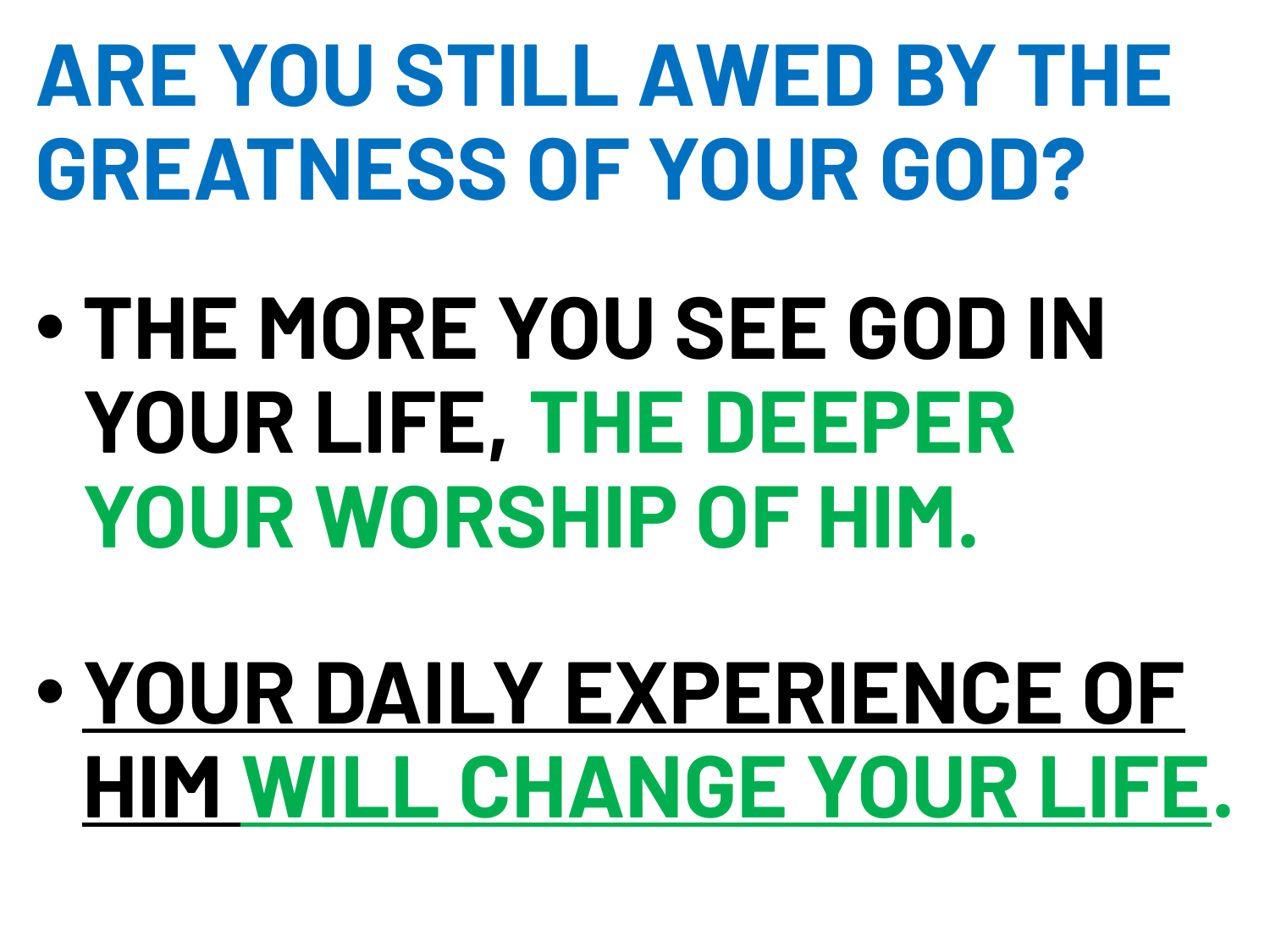

ARE YOU STILL AWED BY THE GREATNESS OF YOUR GOD?

THE MORE YOU SEE GOD IN YOUR LIFE, THE DEEPER YOUR WORSHIP OF HIM.

YOUR DAILY EXPERIENCE OF HIM WILL CHANGE YOUR LIFE.